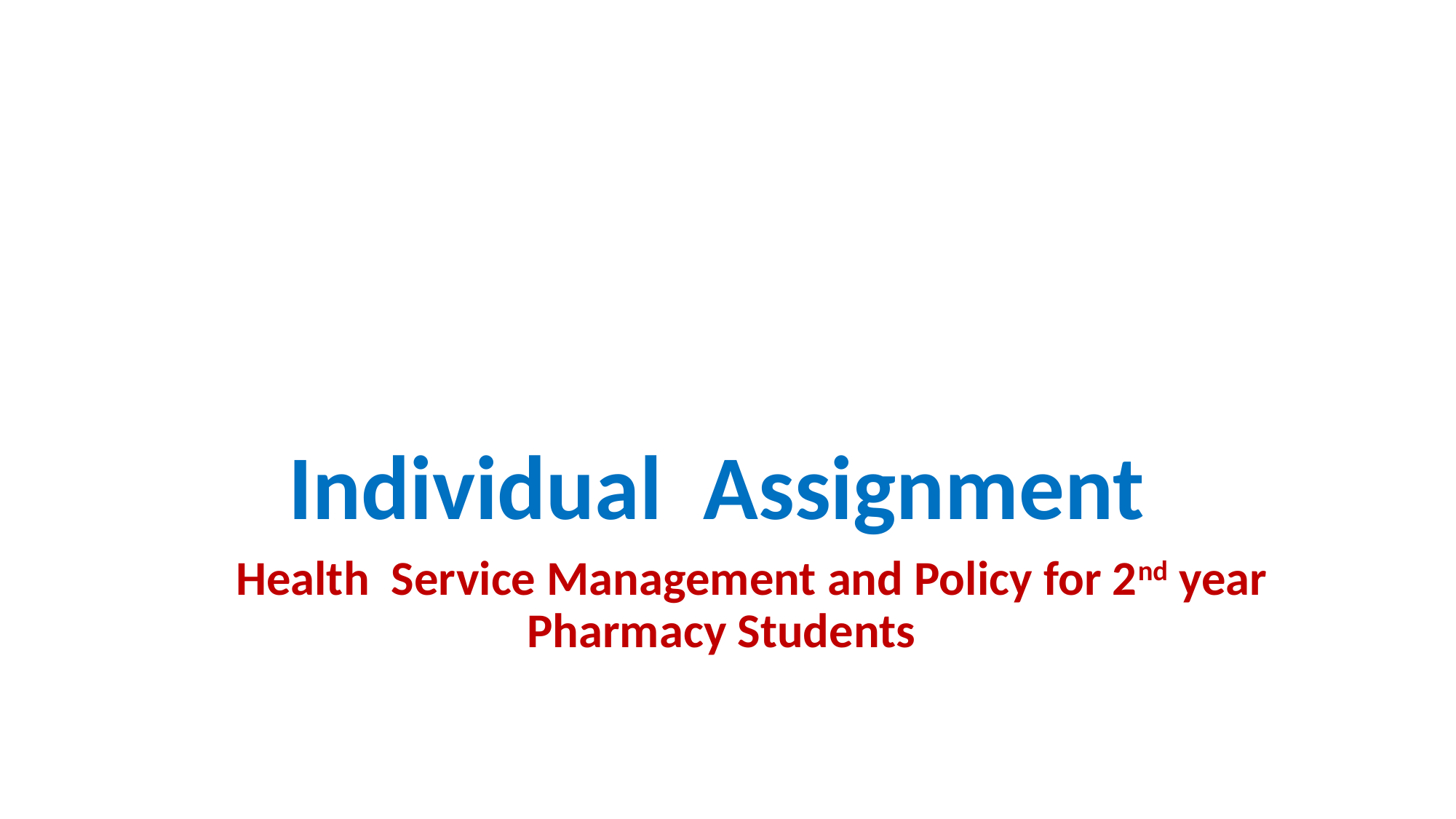

# Individual  Assignment
      Health  Service Management and Policy for 2nd year Pharmacy Students